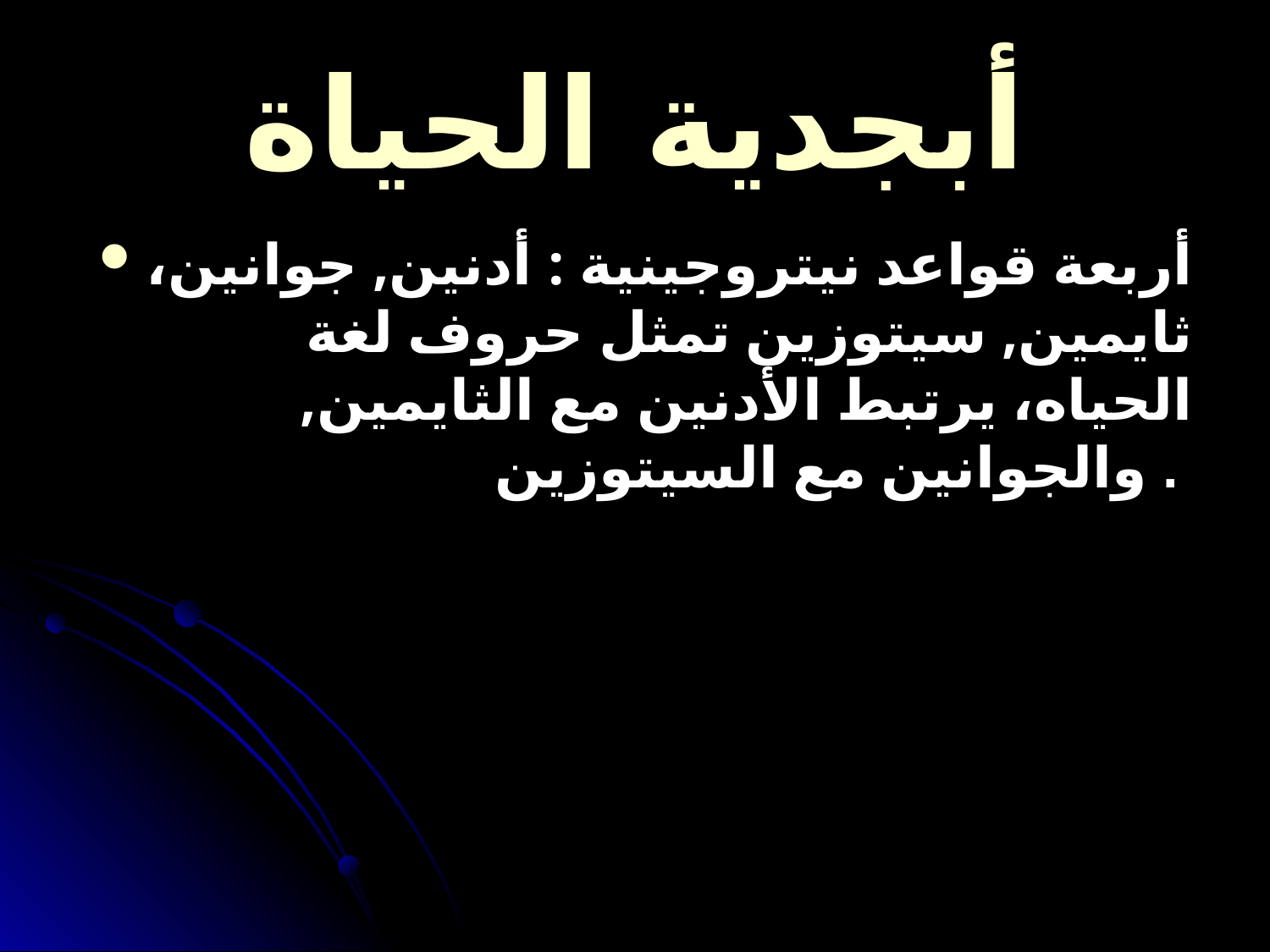

# أبجدية الحياة
أربعة قواعد نيتروجينية : أدنين, جوانين، ثايمين, سيتوزين تمثل حروف لغة الحياه، يرتبط الأدنين مع الثايمين, والجوانين مع السيتوزين .